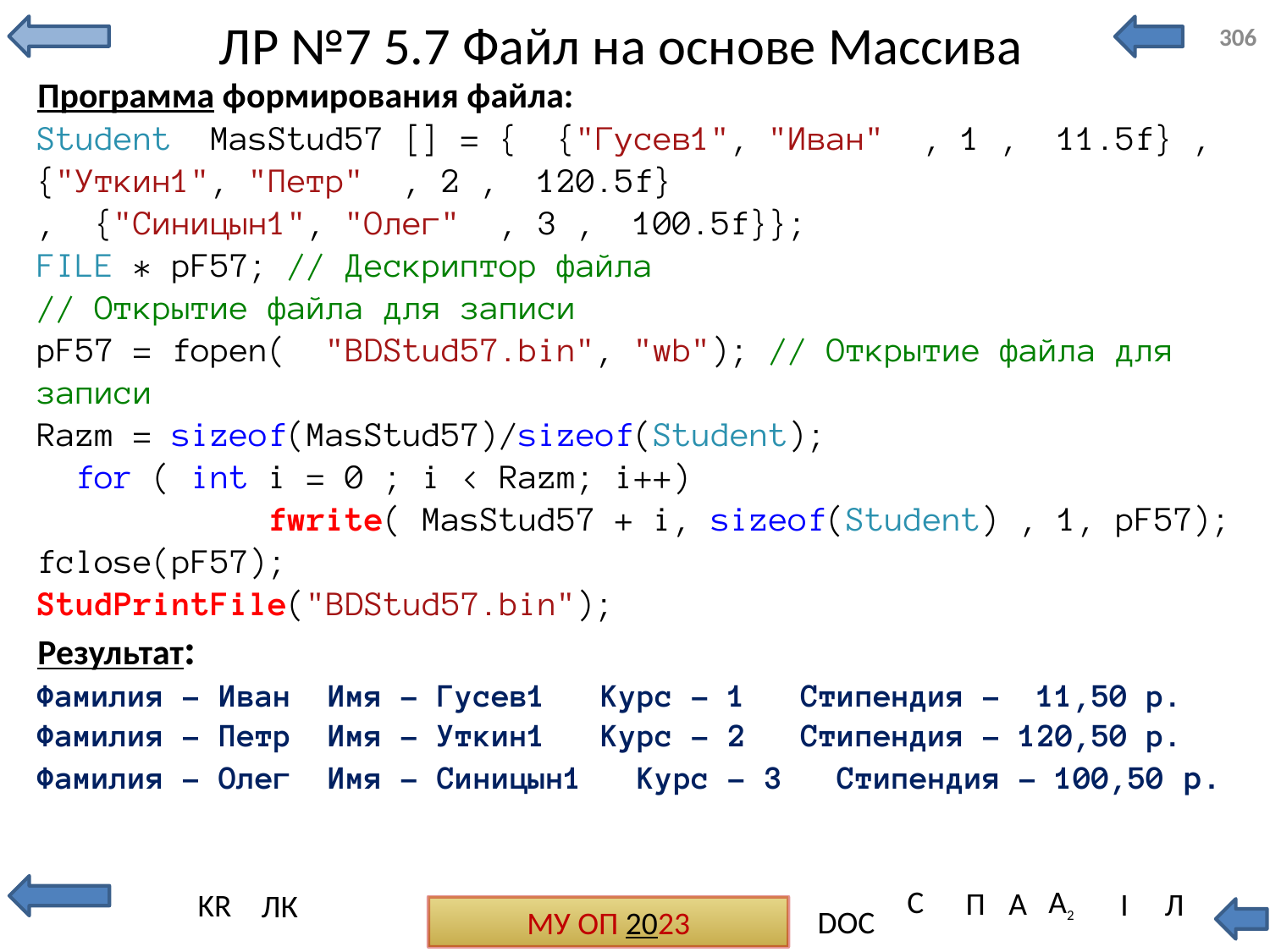

# ЛР №7 5.7 Файл на основе Массива
306
Программа формирования файла:
Student  MasStud57 [] = {  {"Гусев1", "Иван"  , 1 ,  11.5f} , {"Уткин1", "Петр"  , 2 ,  120.5f}
,  {"Синицын1", "Олег"  , 3 ,  100.5f}};
FILE * pF57; // Дескриптор файла
// Открытие файла для записи
pF57 = fopen(  "BDStud57.bin", "wb"); // Открытие файла для записи
Razm = sizeof(MasStud57)/sizeof(Student);
  for ( int i = 0 ; i < Razm; i++)
            fwrite( MasStud57 + i, sizeof(Student) , 1, pF57);
fclose(pF57);
StudPrintFile("BDStud57.bin");
Результат:
Фамилия - Иван  Имя – Гусев1   Курс - 1   Стипендия -  11,50 р.
Фамилия - Петр  Имя – Уткин1   Курс - 2   Стипендия - 120,50 р.
Фамилия - Олег  Имя – Синицын1   Курс - 3   Стипендия - 100,50 р.